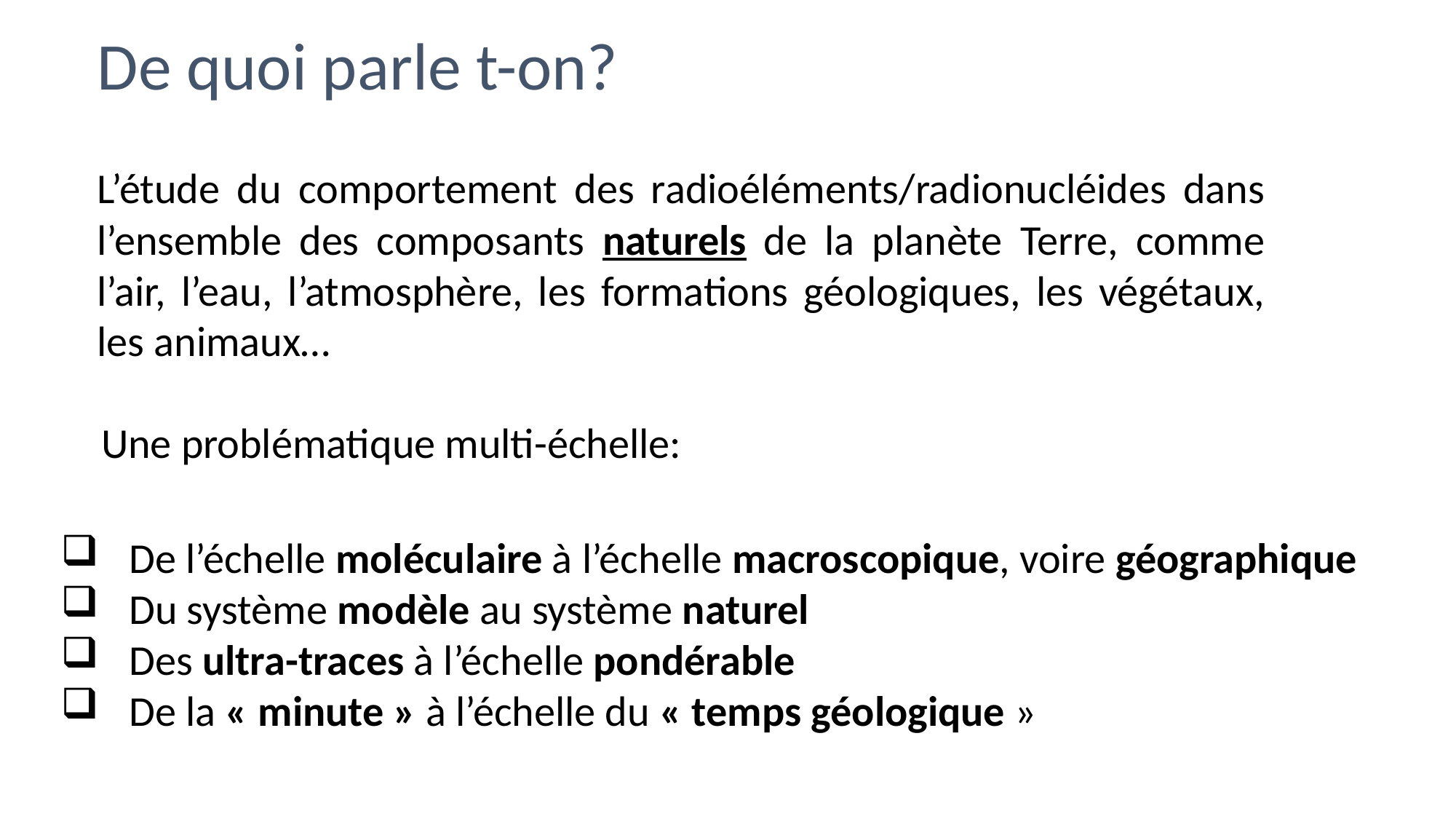

# De quoi parle t-on?
L’étude du comportement des radioéléments/radionucléides dans l’ensemble des composants naturels de la planète Terre, comme l’air, l’eau, l’atmosphère, les formations géologiques, les végétaux, les animaux…
Une problématique multi-échelle:
De l’échelle moléculaire à l’échelle macroscopique, voire géographique
Du système modèle au système naturel
Des ultra-traces à l’échelle pondérable
De la « minute » à l’échelle du « temps géologique »